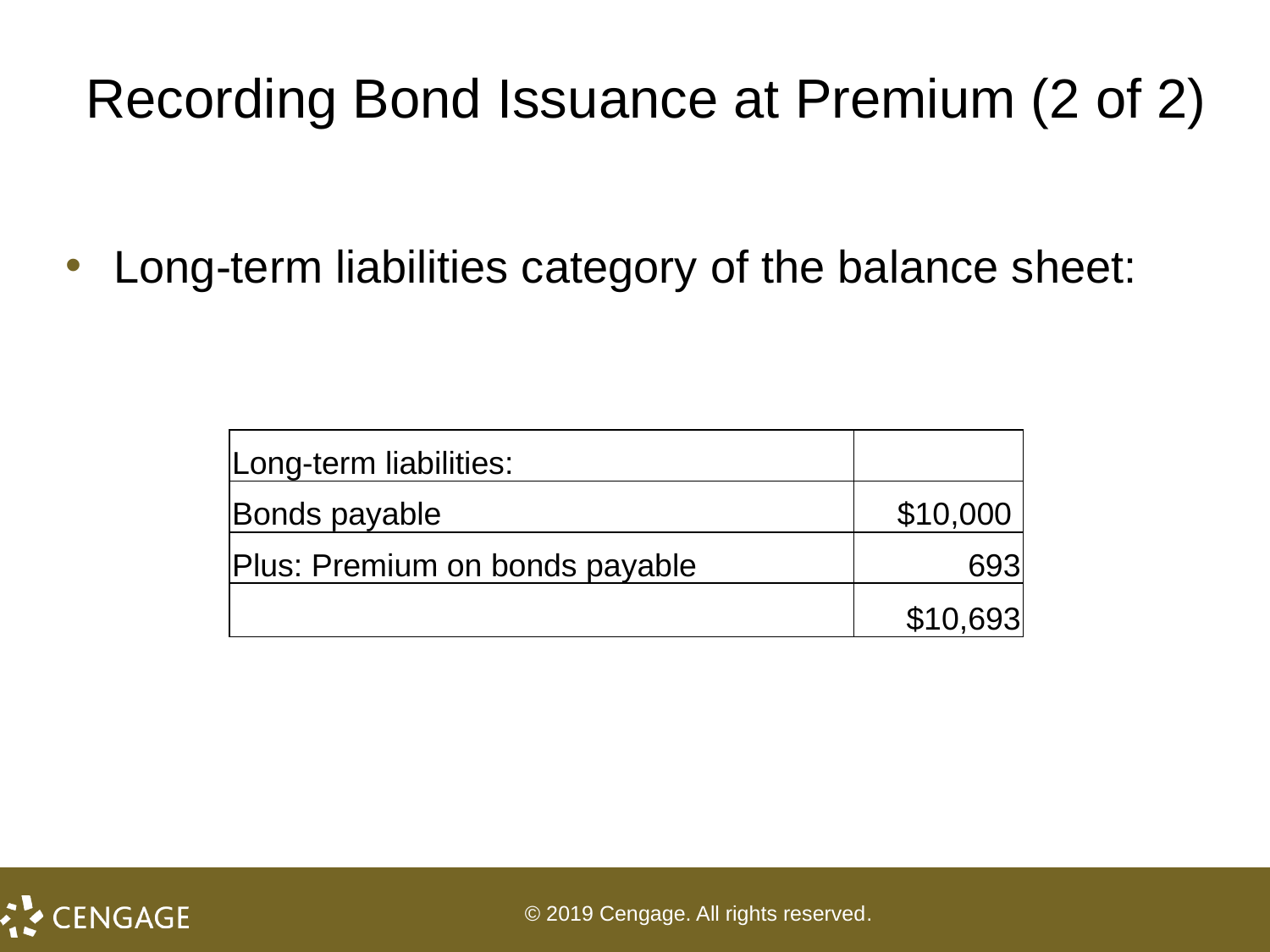

# Recording Bond Issuance at Premium (2 of 2)
Long-term liabilities category of the balance sheet:
| Long-term liabilities: |  |
| --- | --- |
| Bonds payable | $10,000 |
| Plus: Premium on bonds payable | 693 |
|  | $10,693 |